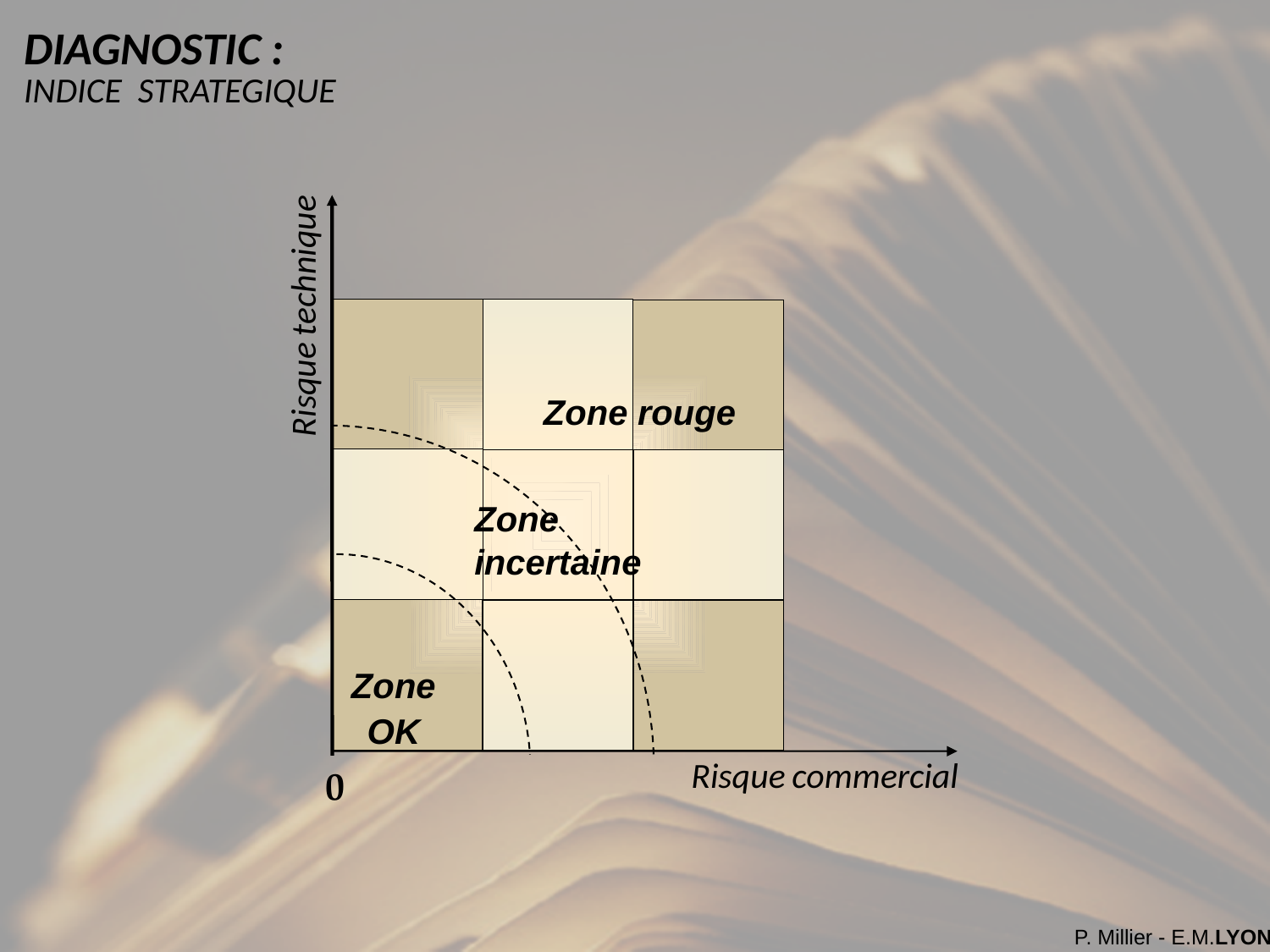

# DIAGNOSTIC : INDICE  STRATEGIQUE

Risque technique

Zone rouge

Zone
incertaine

Zone
OK
Risque commercial

0